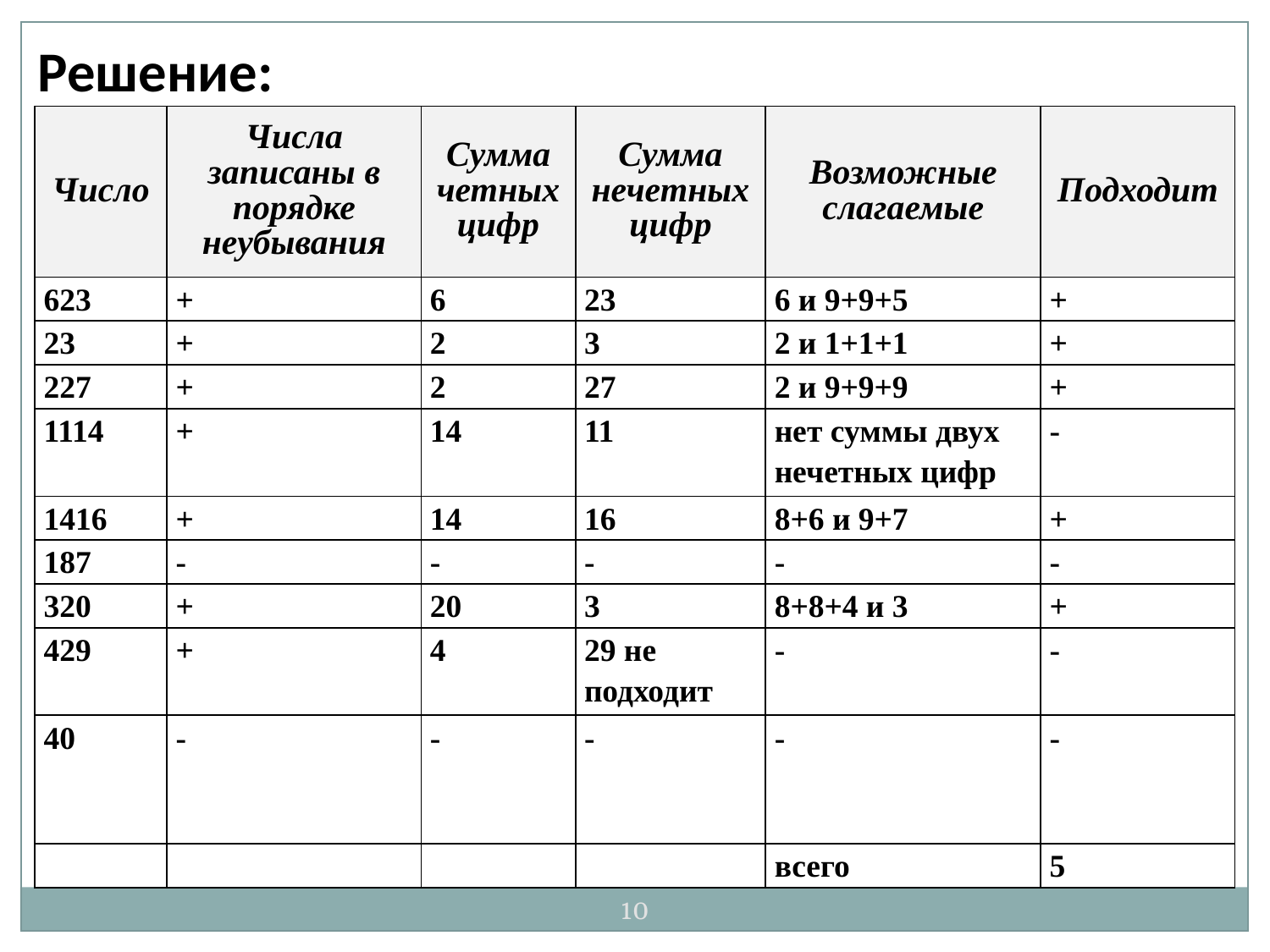

Решение:
| Число | Числа записаны в порядке неубывания | Сумма четных цифр | Сумма нечетных цифр | Возможные слагаемые | Подходит |
| --- | --- | --- | --- | --- | --- |
| 623 | + | 6 | 23 | 6 и 9+9+5 | + |
| 23 | + | 2 | 3 | 2 и 1+1+1 | + |
| 227 | + | 2 | 27 | 2 и 9+9+9 | + |
| 1114 | + | 14 | 11 | нет суммы двух нечетных цифр | - |
| 1416 | + | 14 | 16 | 8+6 и 9+7 | + |
| 187 | - | - | - | - | - |
| 320 | + | 20 | 3 | 8+8+4 и 3 | + |
| 429 | + | 4 | 29 не подходит | - | - |
| 40 | - | - | - | - | - |
|  |  |  |  | всего | 5 |
10